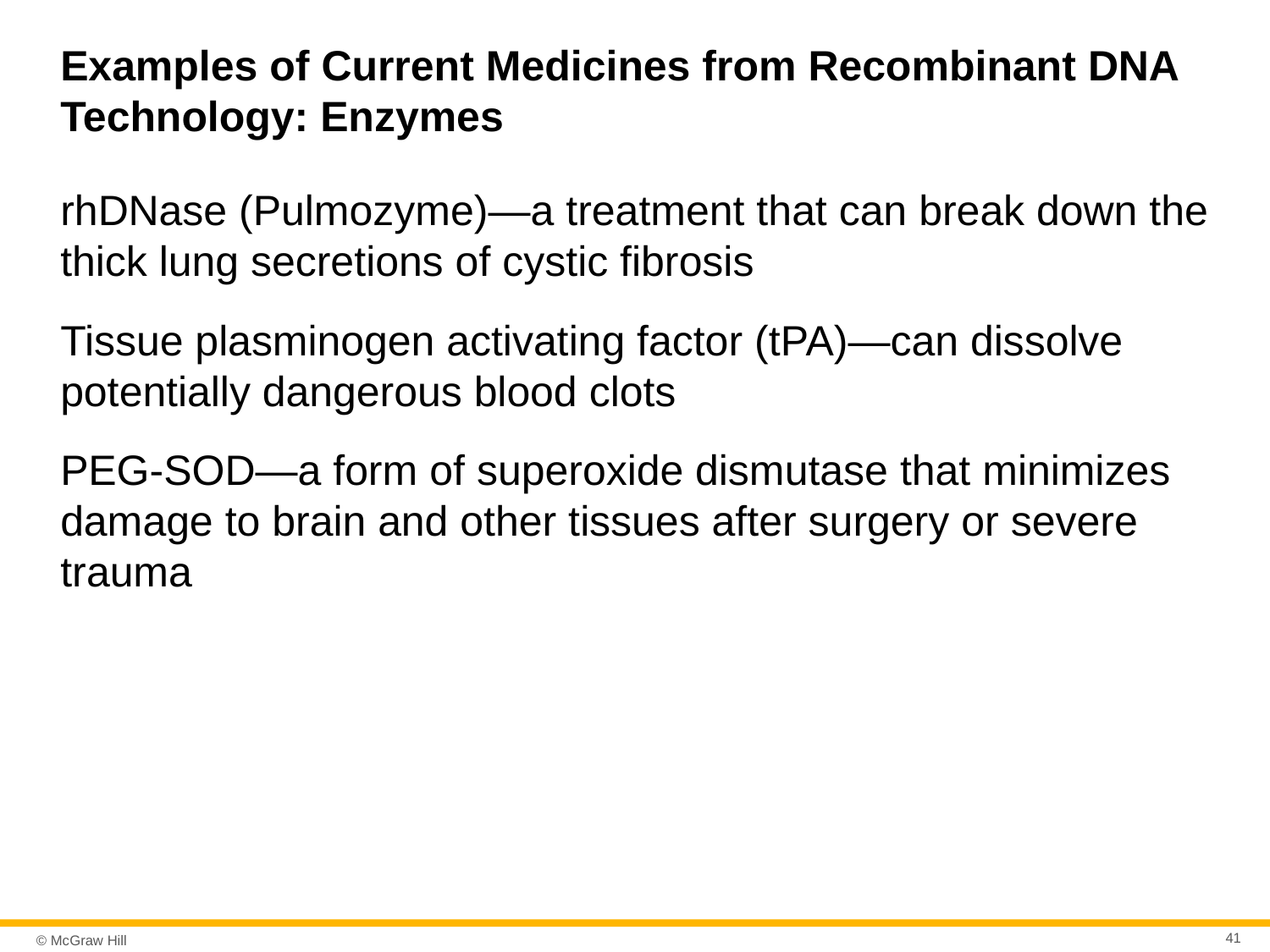

# Examples of Current Medicines from Recombinant DNA Technology: Enzymes
rhDNase (Pulmozyme)—a treatment that can break down the thick lung secretions of cystic fibrosis
Tissue plasminogen activating factor (tPA)—can dissolve potentially dangerous blood clots
PEG-SOD—a form of superoxide dismutase that minimizes damage to brain and other tissues after surgery or severe trauma